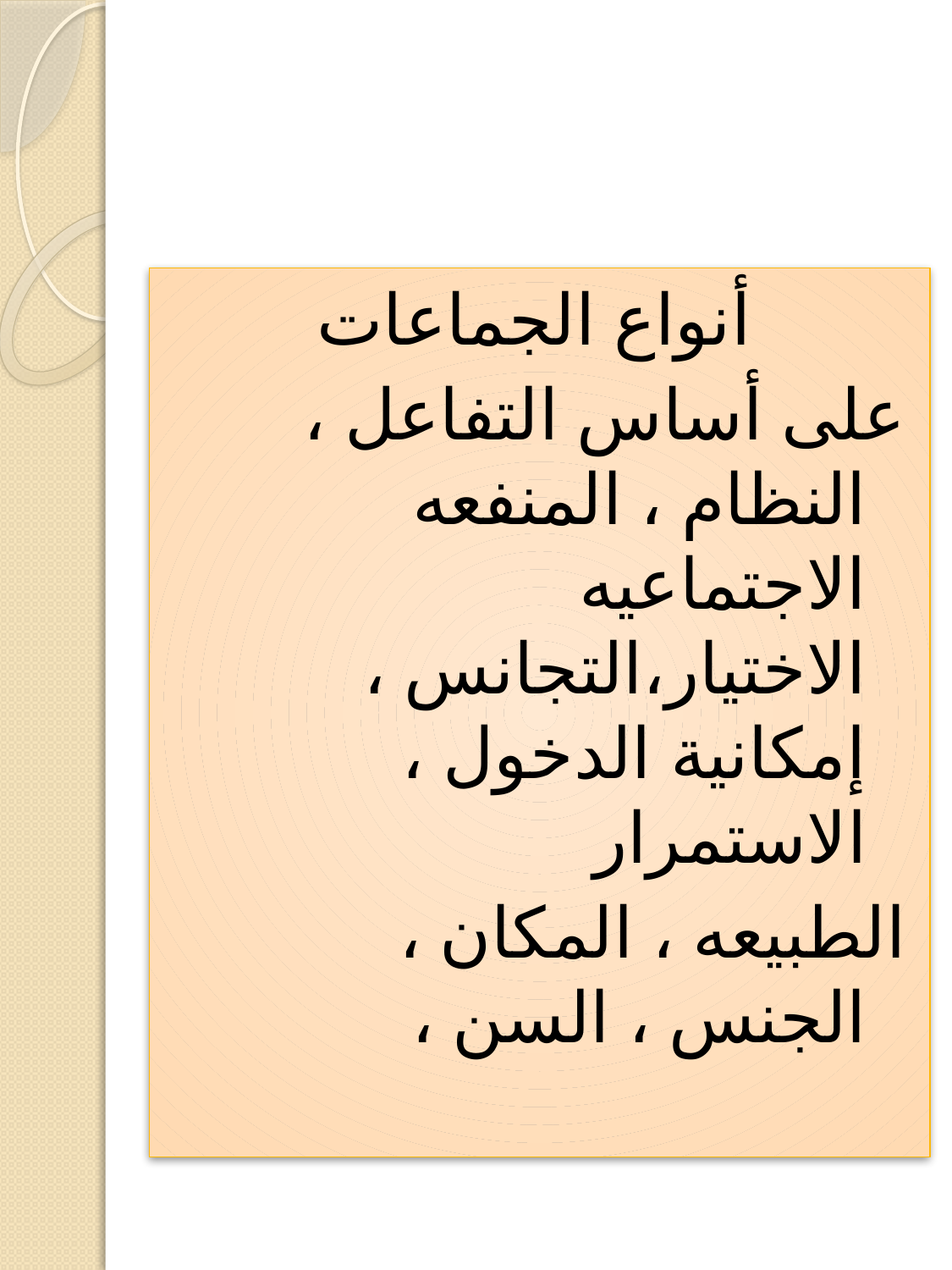

أنواع الجماعات
على أساس التفاعل ، النظام ، المنفعه الاجتماعيه  الاختيار،التجانس ، إمكانية الدخول ، الاستمرار
الطبيعه ، المكان ، الجنس ، السن ،